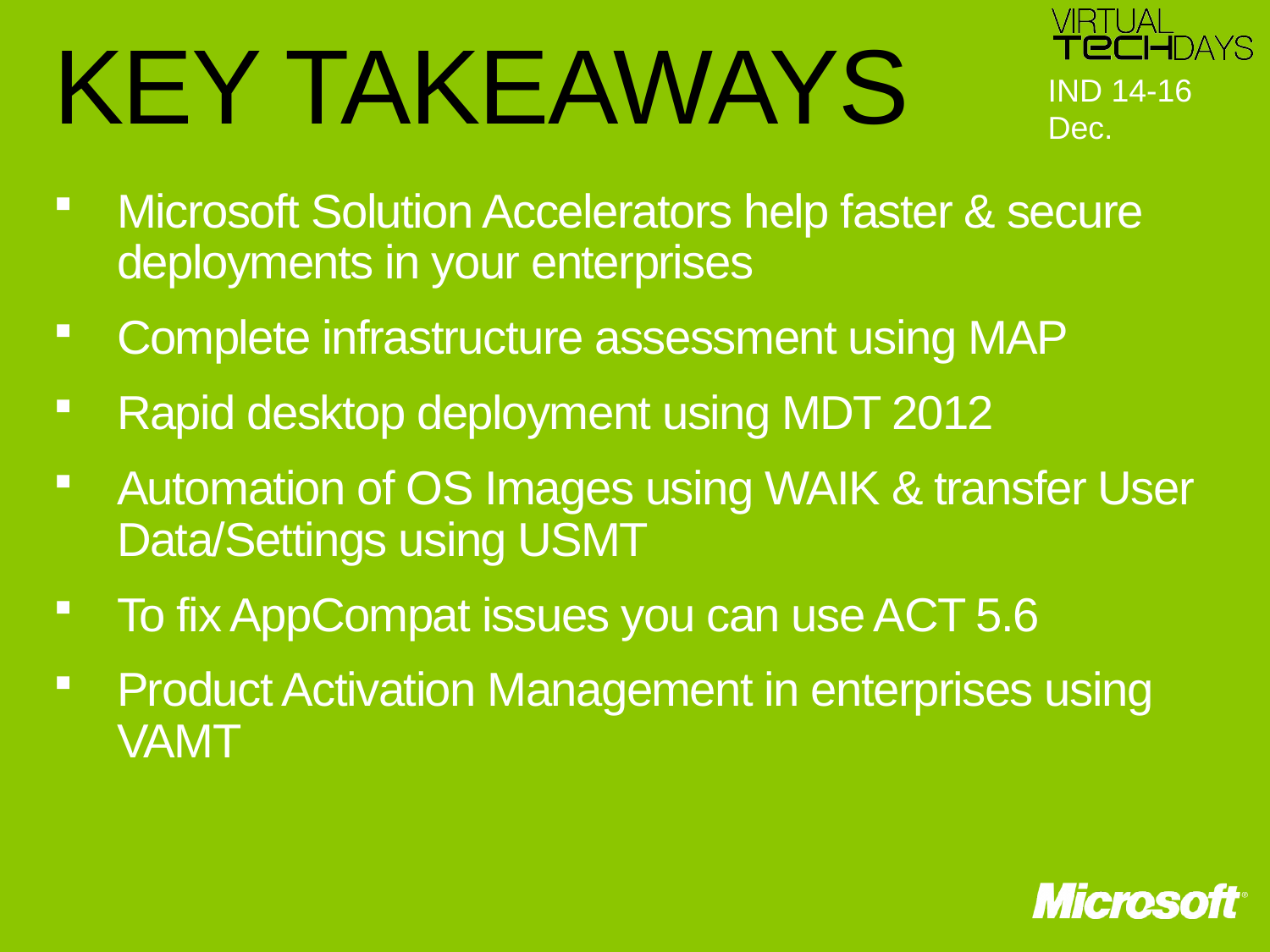

KEY TAKEAWAYS
Microsoft Solution Accelerators help faster & secure deployments in your enterprises
Complete infrastructure assessment using MAP
Rapid desktop deployment using MDT 2012
Automation of OS Images using WAIK & transfer User Data/Settings using USMT
To fix AppCompat issues you can use ACT 5.6
Product Activation Management in enterprises using VAMT